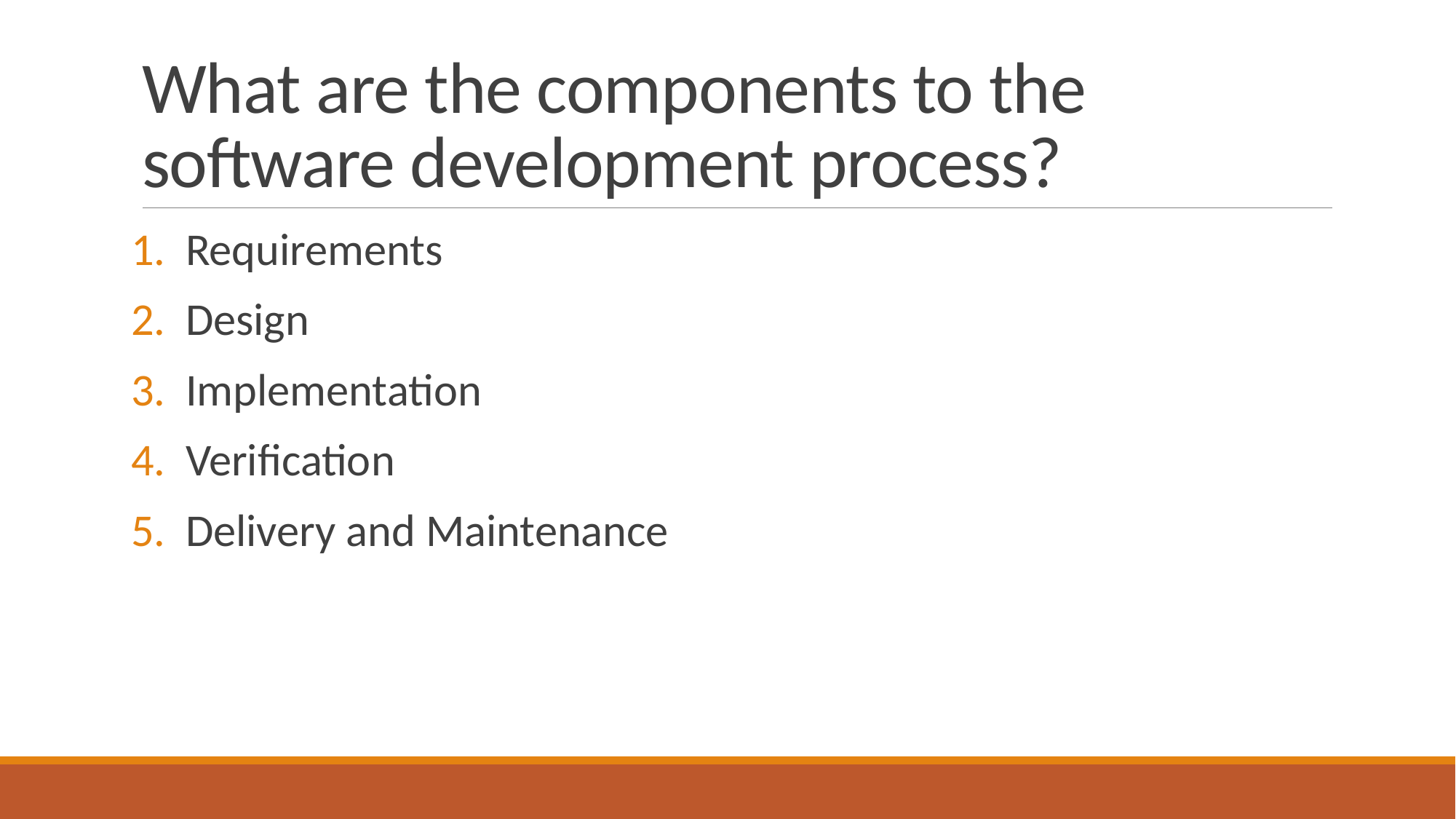

# What are the components to the software development process?
Requirements
Design
Implementation
Verification
Delivery and Maintenance